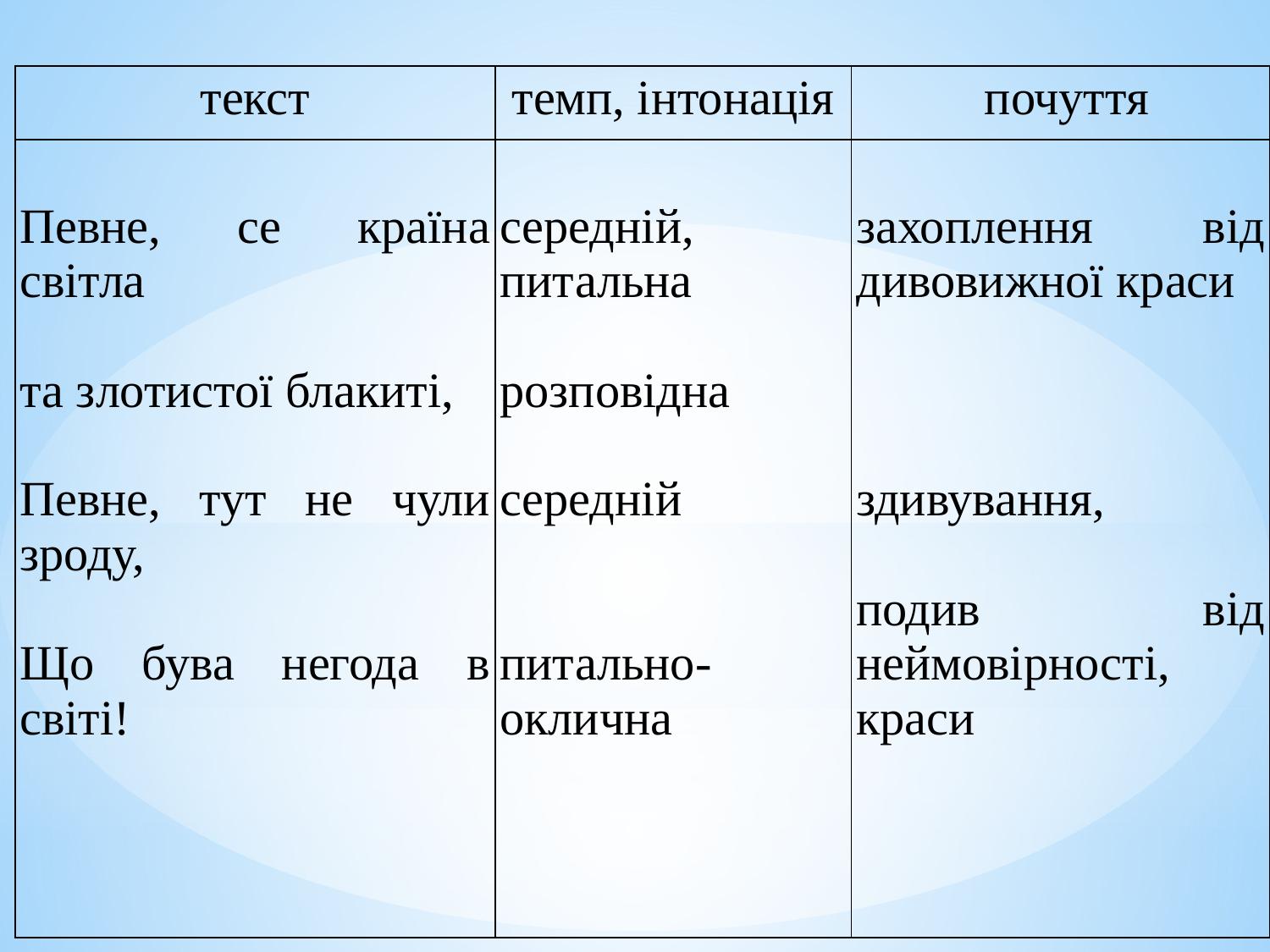

| текст | темп, інтонація | почуття |
| --- | --- | --- |
| Певне, се країна світла   та злотистої блакиті,   Певне, тут не чули зроду,   Що бува негода в світі! | середній, питальна   розповідна   середній   питально-оклична | захоплення від дивовижної краси     здивування,   подив від неймовірності, краси |